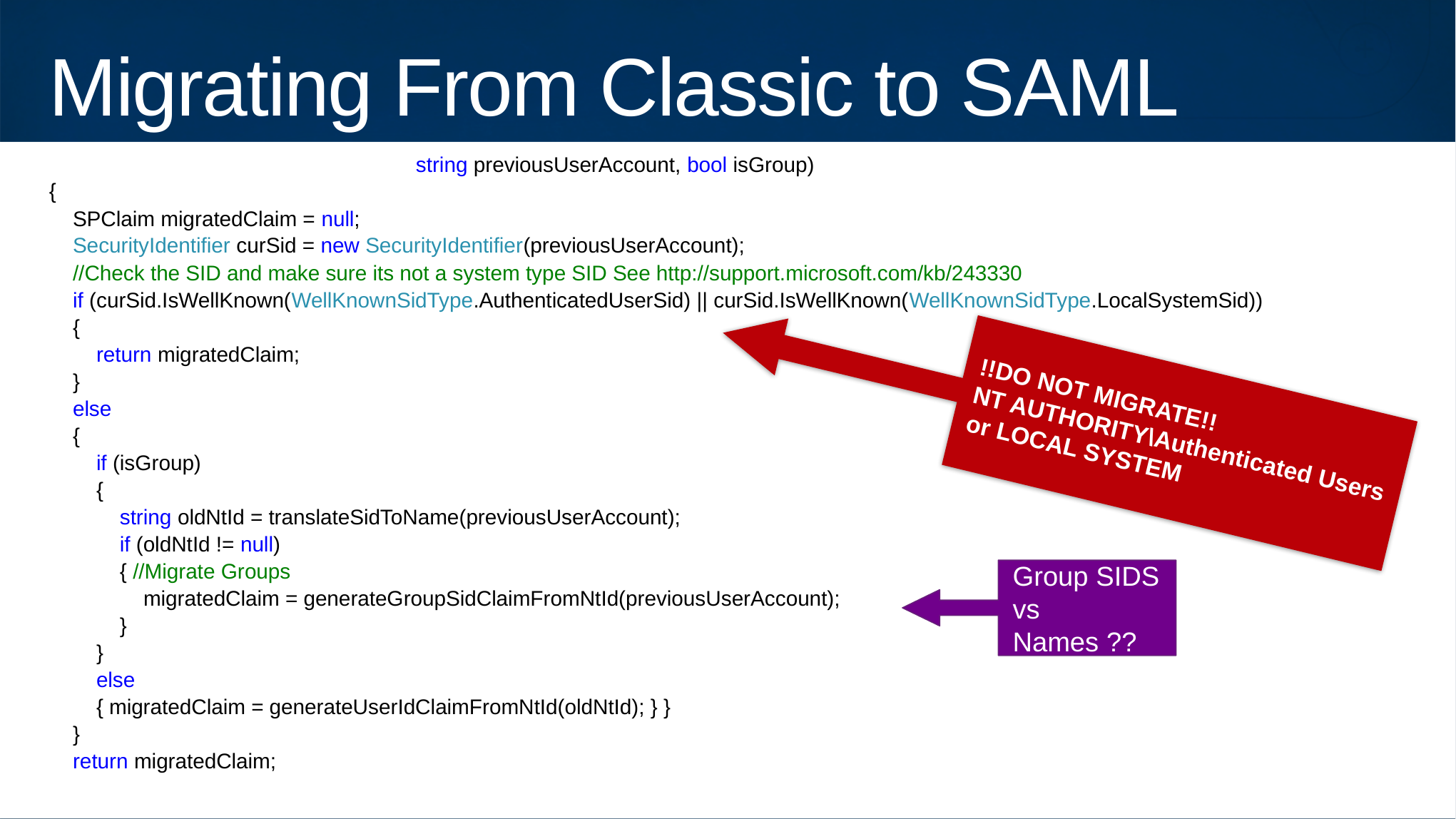

# Migrating From Classic to SAML Claims
SPClaim evalClassicToClaimsAccount(string previousUserAccount, bool isGroup)
{
    SPClaim migratedClaim = null;
    SecurityIdentifier curSid = new SecurityIdentifier(previousUserAccount);
    //Check the SID and make sure its not a system type SID See http://support.microsoft.com/kb/243330
    if (curSid.IsWellKnown(WellKnownSidType.AuthenticatedUserSid) || curSid.IsWellKnown(WellKnownSidType.LocalSystemSid))
    {
        return migratedClaim;
    }
    else
    {
        if (isGroup)
        {
            string oldNtId = translateSidToName(previousUserAccount);
            if (oldNtId != null)
            { //Migrate Groups
                migratedClaim = generateGroupSidClaimFromNtId(previousUserAccount);
            }
        }
        else
        { migratedClaim = generateUserIdClaimFromNtId(oldNtId); } }
    }
    return migratedClaim;
!!DO NOT MIGRATE!!
NT AUTHORITY\Authenticated Users
or LOCAL SYSTEM
Group SIDS vs Names ??